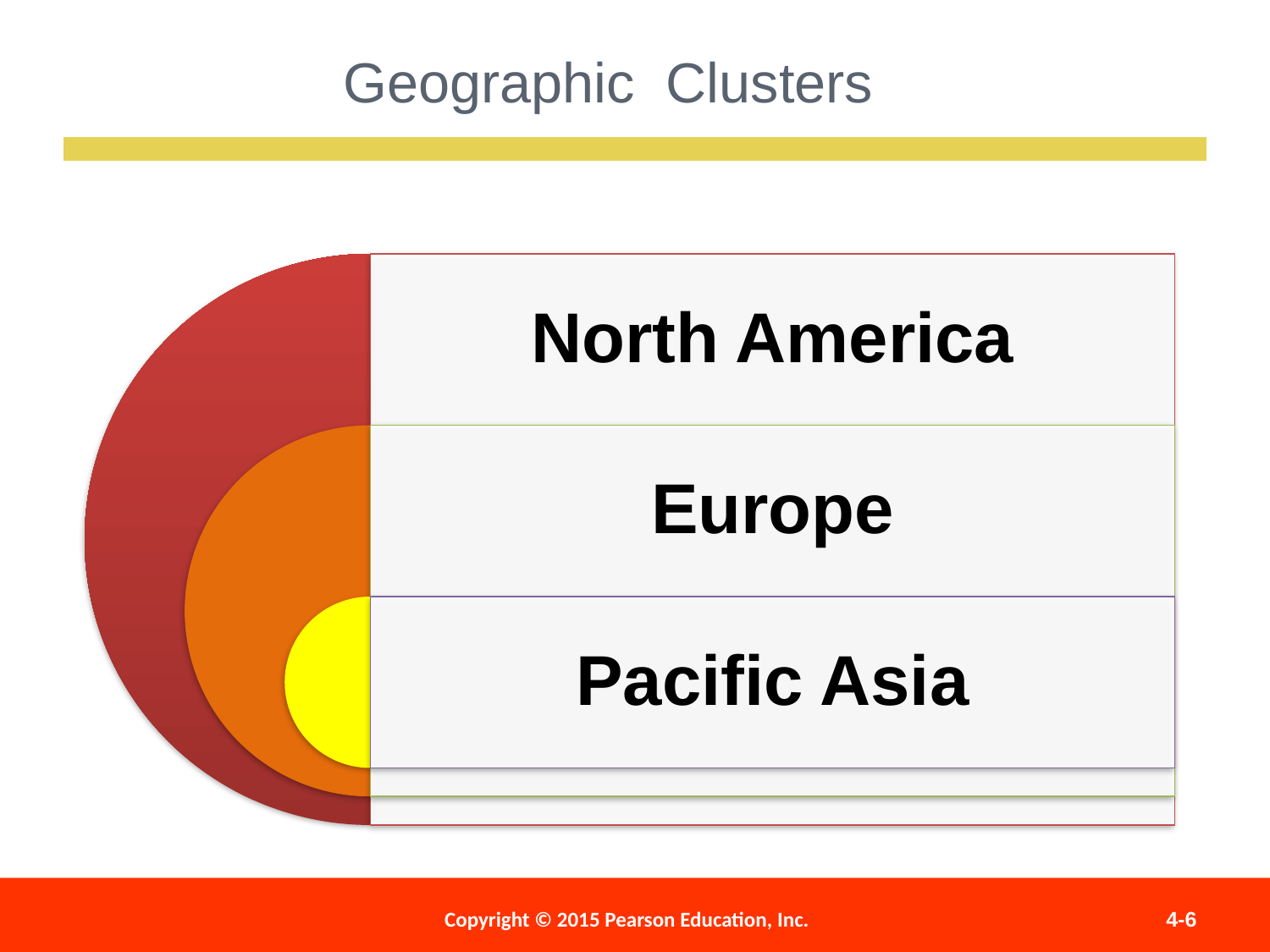

Geographic  Clusters
North America
Europe
Pacific Asia